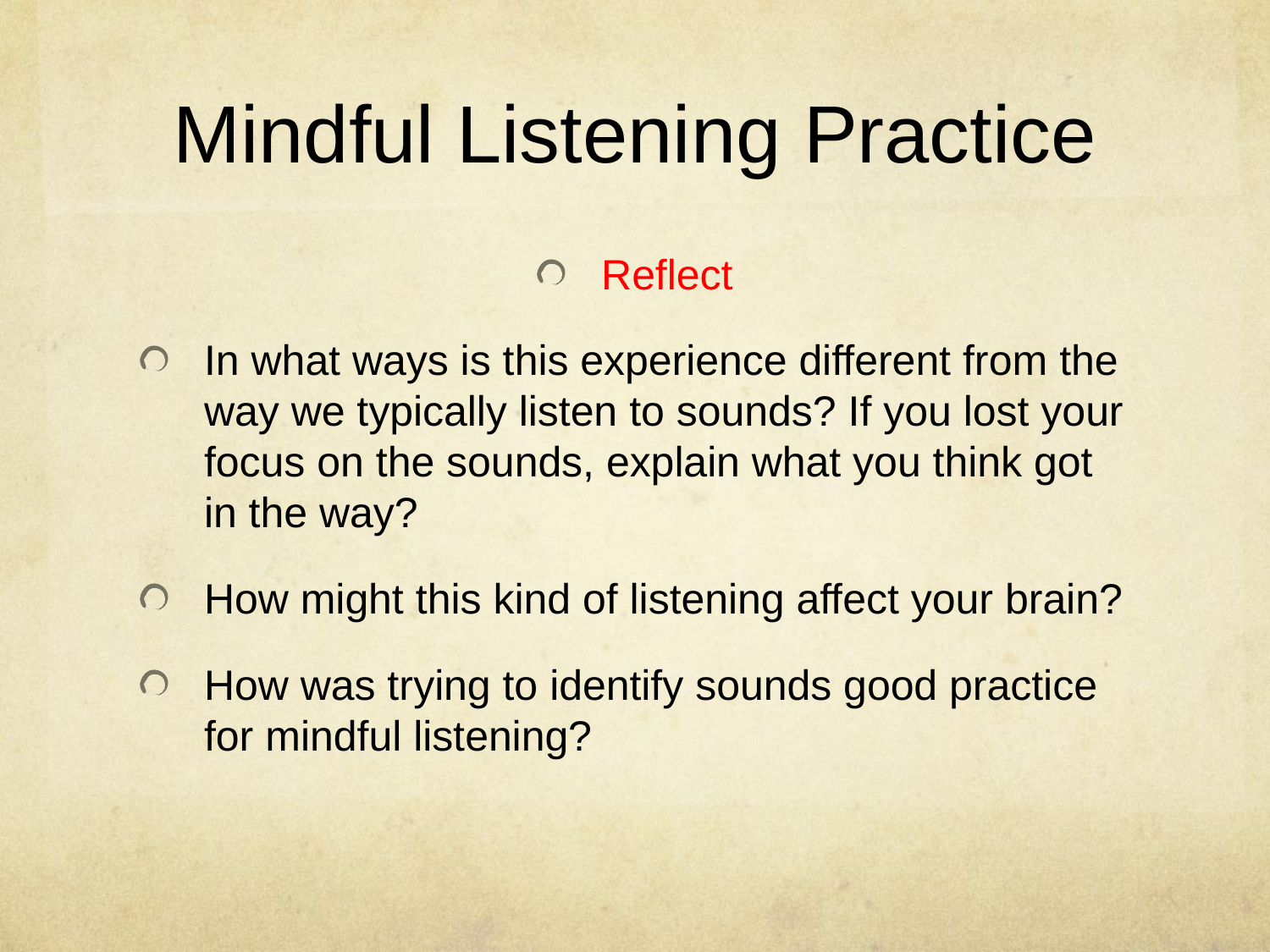

# Mindful Listening Practice
Reflect
In what ways is this experience different from the way we typically listen to sounds? If you lost your focus on the sounds, explain what you think got in the way?
How might this kind of listening affect your brain?
How was trying to identify sounds good practice for mindful listening?